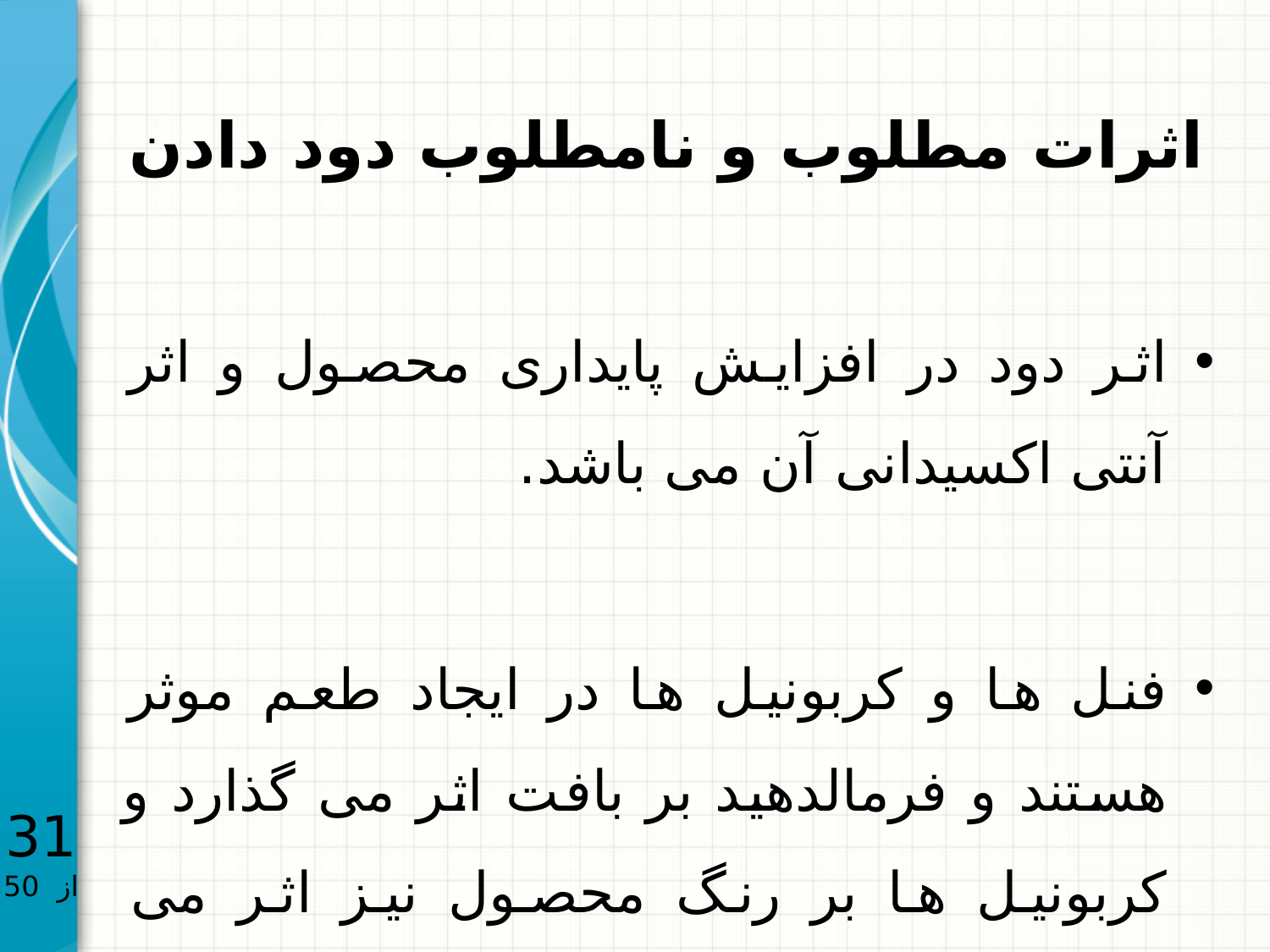

# اثرات مطلوب و نامطلوب دود دادن
اثر دود در افزایش پایداری محصول و اثر آنتی اکسیدانی آن می باشد.

فنل ها و کربونیل ها در ایجاد طعم موثر هستند و فرمالدهید بر بافت اثر می گذارد و کربونیل ها بر رنگ محصول نیز اثر می گذارند.